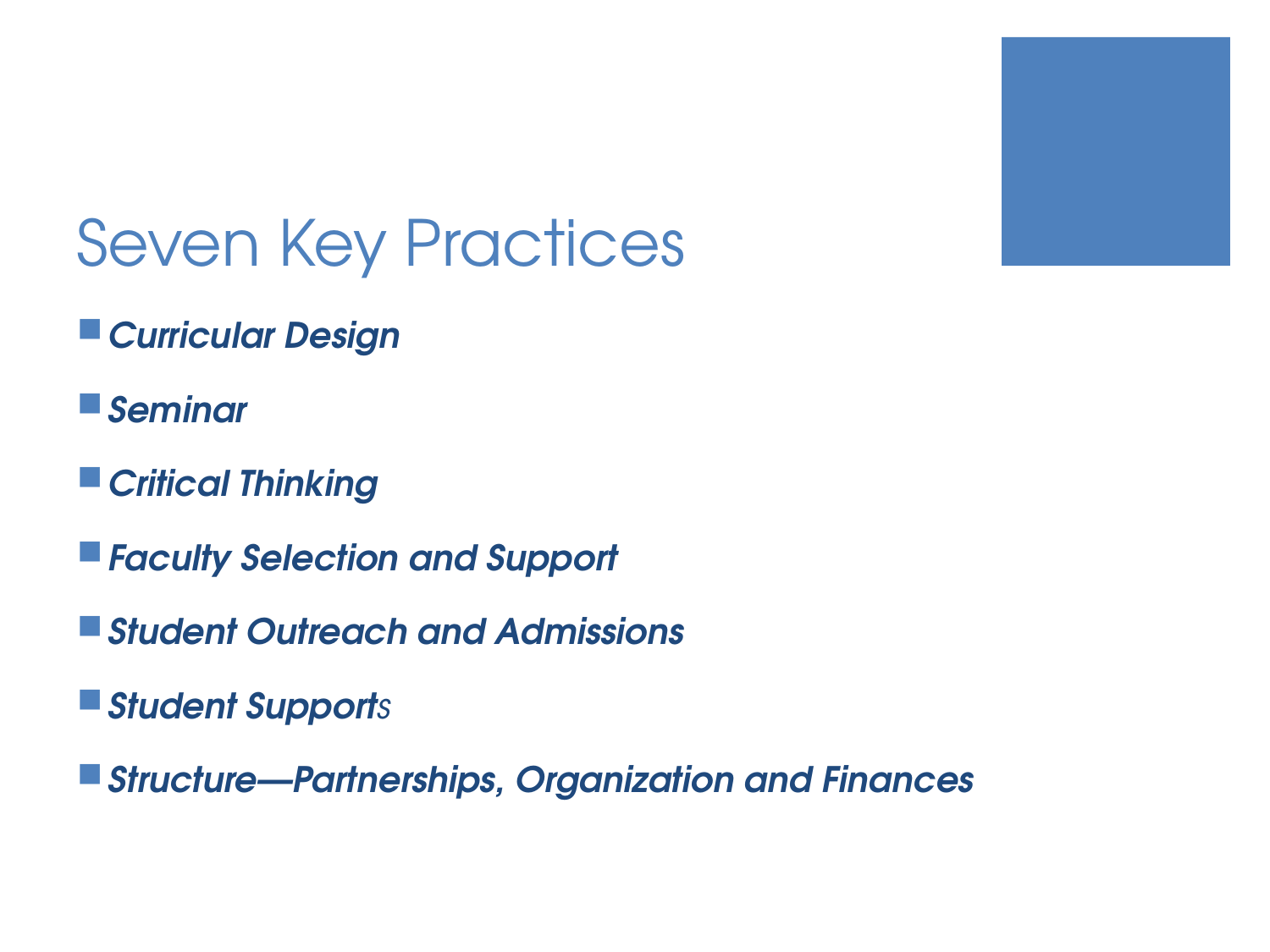

# Seven Key Practices
Curricular Design
Seminar
Critical Thinking
Faculty Selection and Support
Student Outreach and Admissions
Student Supports
Structure—Partnerships, Organization and Finances